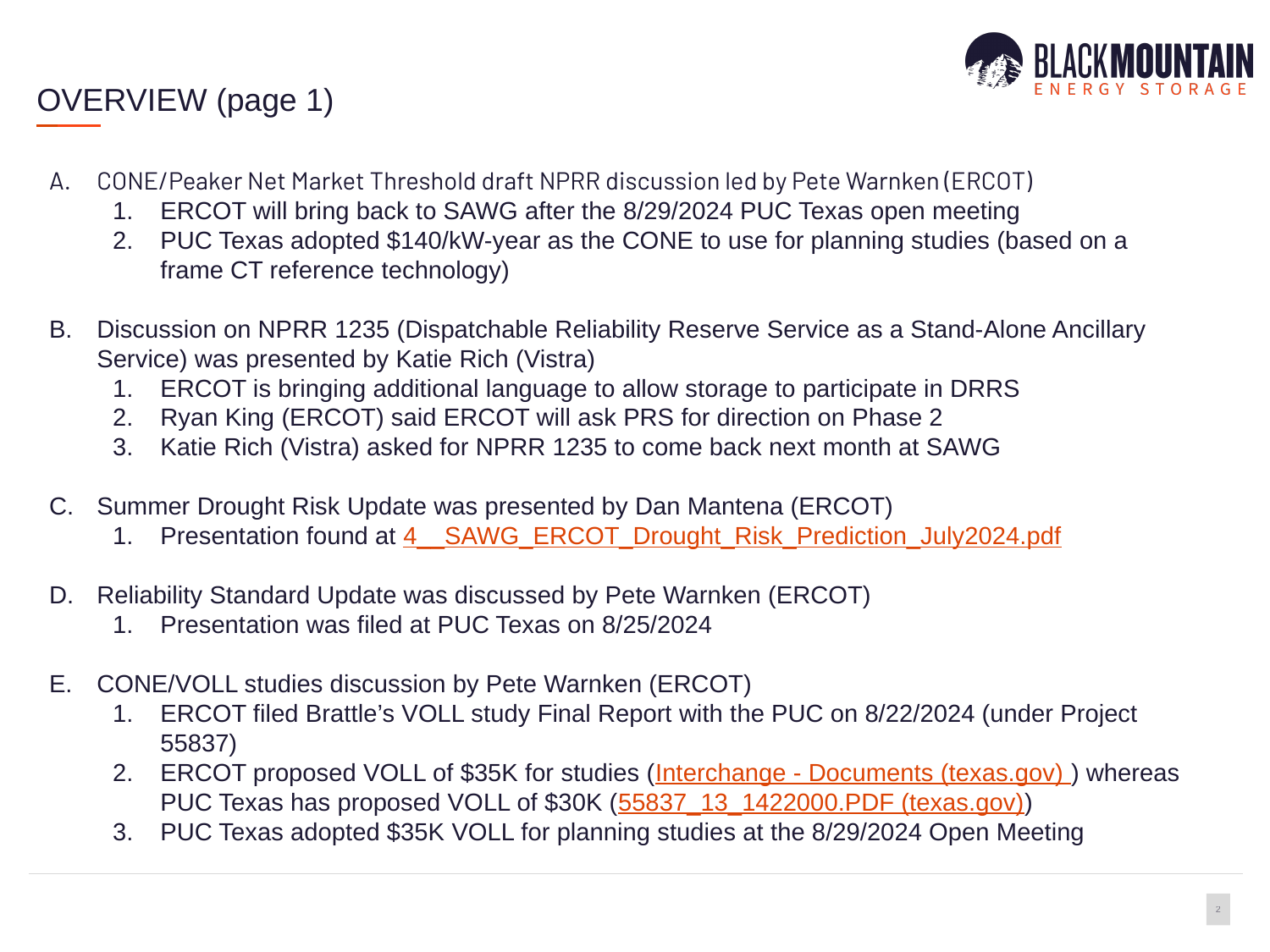

OVERVIEW (page 1)
CONE/Peaker Net Market Threshold draft NPRR discussion led by Pete Warnken (ERCOT)
ERCOT will bring back to SAWG after the 8/29/2024 PUC Texas open meeting
PUC Texas adopted $140/kW-year as the CONE to use for planning studies (based on a frame CT reference technology)

Discussion on NPRR 1235 (Dispatchable Reliability Reserve Service as a Stand-Alone Ancillary Service) was presented by Katie Rich (Vistra)
ERCOT is bringing additional language to allow storage to participate in DRRS
Ryan King (ERCOT) said ERCOT will ask PRS for direction on Phase 2
Katie Rich (Vistra) asked for NPRR 1235 to come back next month at SAWG

Summer Drought Risk Update was presented by Dan Mantena (ERCOT)
Presentation found at 4__SAWG_ERCOT_Drought_Risk_Prediction_July2024.pdf

Reliability Standard Update was discussed by Pete Warnken (ERCOT)
Presentation was filed at PUC Texas on 8/25/2024

CONE/VOLL studies discussion by Pete Warnken (ERCOT)
ERCOT filed Brattle’s VOLL study Final Report with the PUC on 8/22/2024 (under Project 55837)
ERCOT proposed VOLL of $35K for studies (Interchange - Documents (texas.gov) ) whereas PUC Texas has proposed VOLL of $30K (55837_13_1422000.PDF (texas.gov))
PUC Texas adopted $35K VOLL for planning studies at the 8/29/2024 Open Meeting